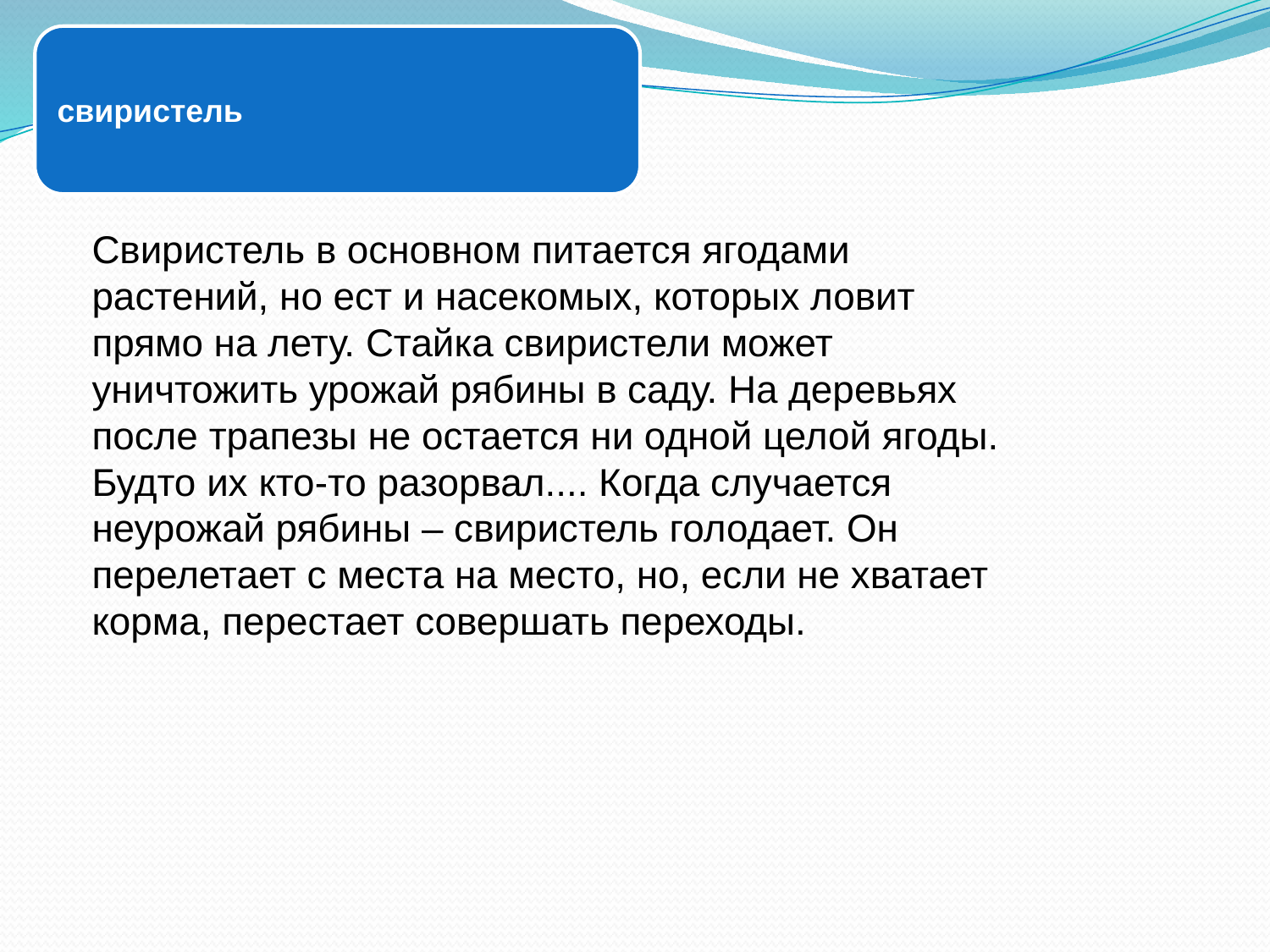

свиристель
Свиристель в основном питается ягодами растений, но ест и насекомых, которых ловит прямо на лету. Стайка свиристели может уничтожить урожай рябины в саду. На деревьях после трапезы не остается ни одной целой ягоды. Будто их кто-то разорвал.... Когда случается неурожай рябины – свиристель голодает. Он перелетает с места на место, но, если не хватает корма, перестает совершать переходы.